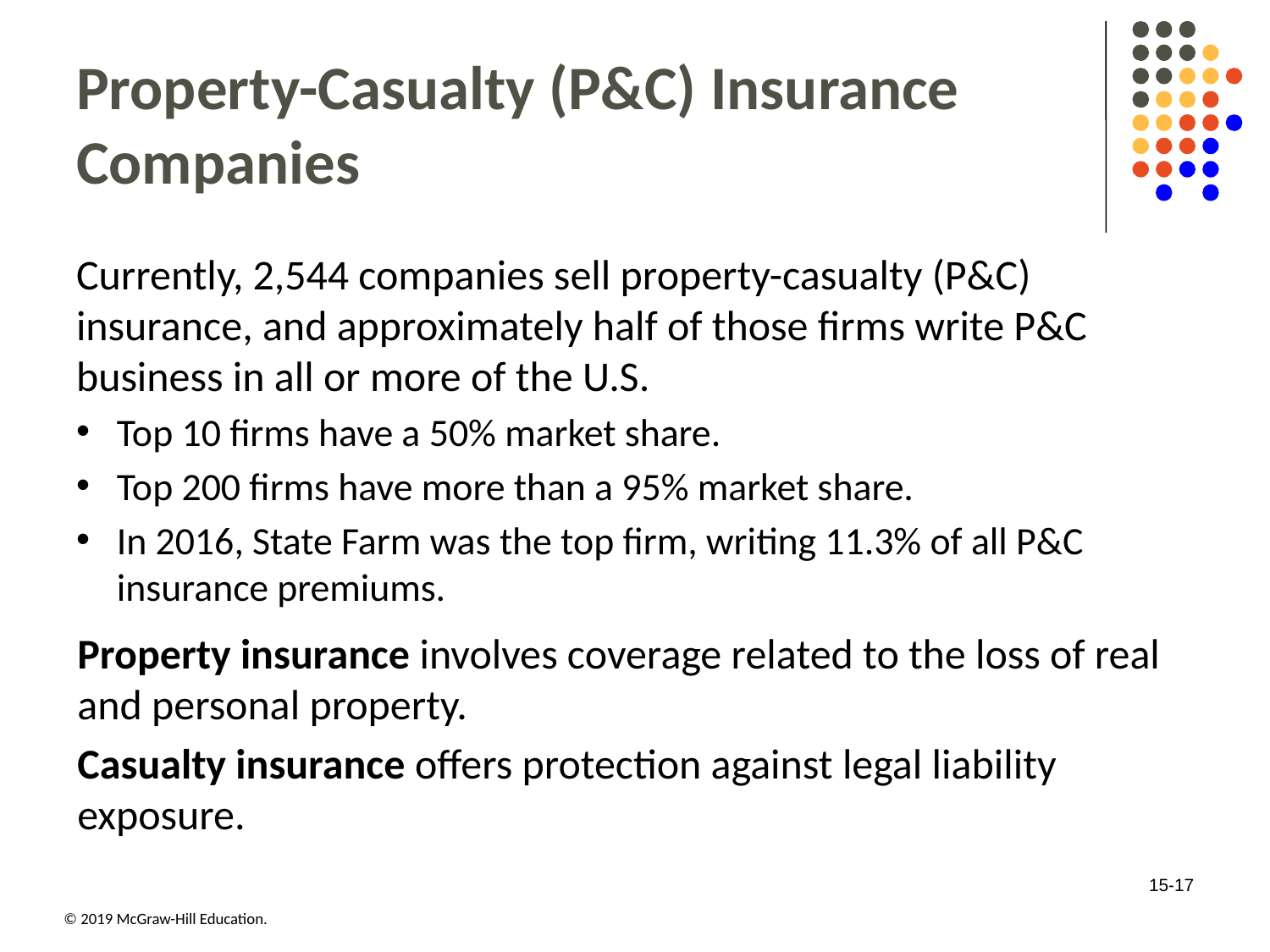

# Property-Casualty (P&C) Insurance Companies
Currently, 2,544 companies sell property-casualty (P&C) insurance, and approximately half of those firms write P&C business in all or more of the U.S.
Top 10 firms have a 50% market share.
Top 200 firms have more than a 95% market share.
In 2016, State Farm was the top firm, writing 11.3% of all P&C insurance premiums.
Property insurance involves coverage related to the loss of real and personal property.
Casualty insurance offers protection against legal liability exposure.
15-17